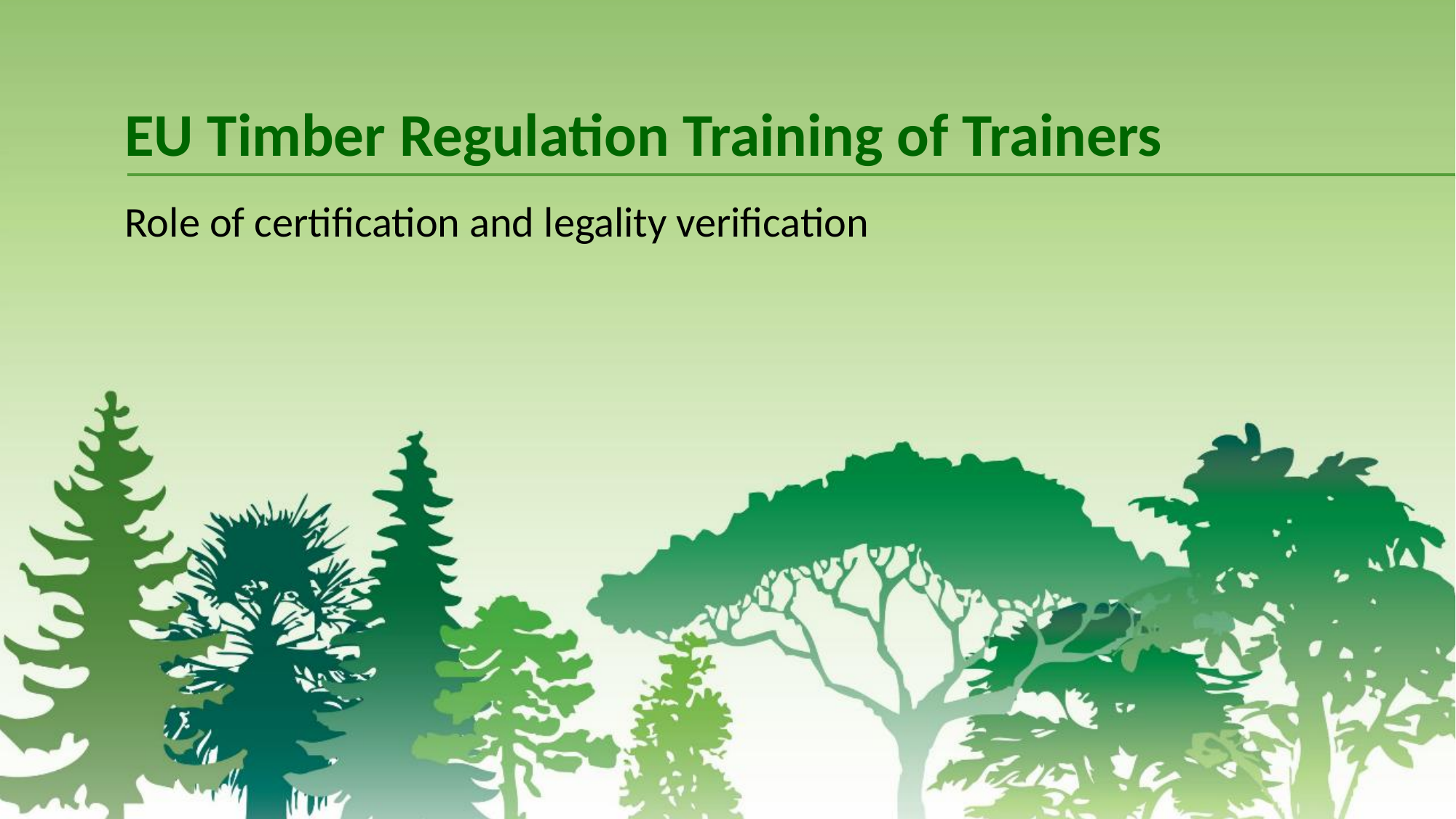

# EU Timber Regulation Training of Trainers
Role of certification and legality verification
2